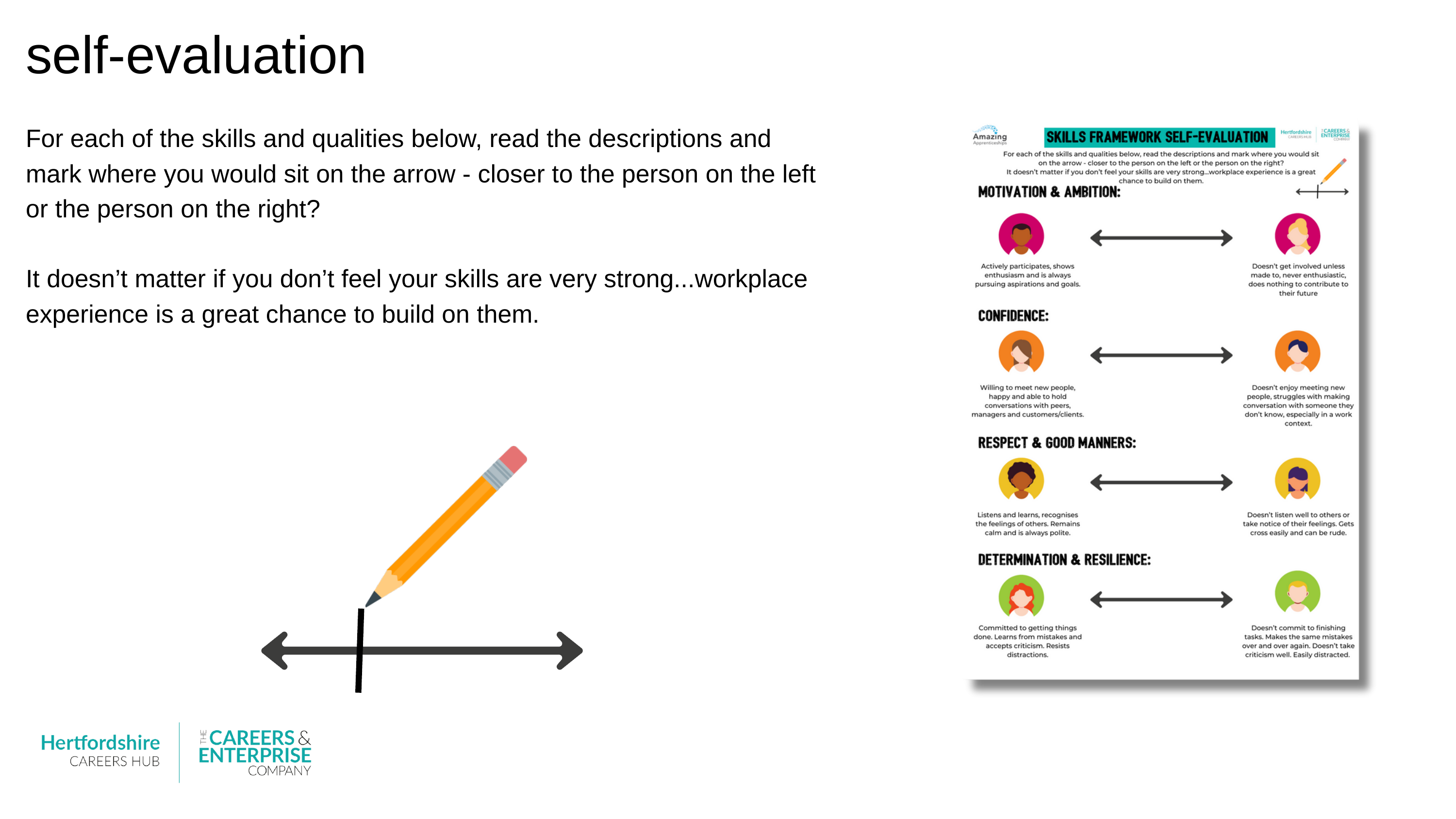

self-evaluation

For each of the skills and qualities below, read the descriptions and mark where you would sit on the arrow - closer to the person on the left or the person on the right?

It doesn’t matter if you don’t feel your skills are very strong...workplace experience is a great chance to build on them.